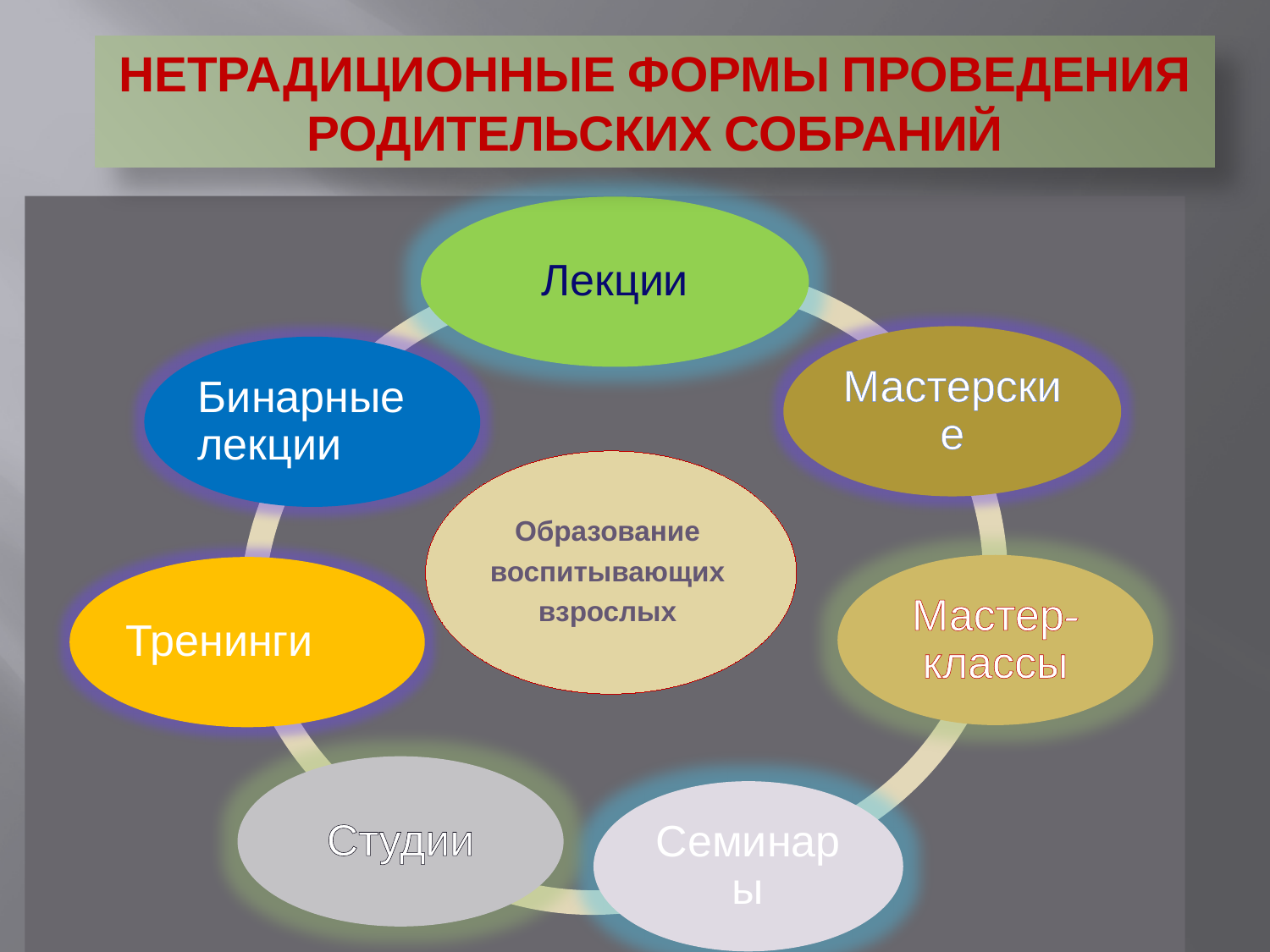

НЕТРАДИЦИОННЫЕ ФОРМЫ ПРОВЕДЕНИЯ РОДИТЕЛЬСКИХ СОБРАНИЙ
Образование
воспитывающих
взрослых
Лекции
Мастерские
Мастер-классы
Семинары
Студии
Тренинги
Бинарные лекции